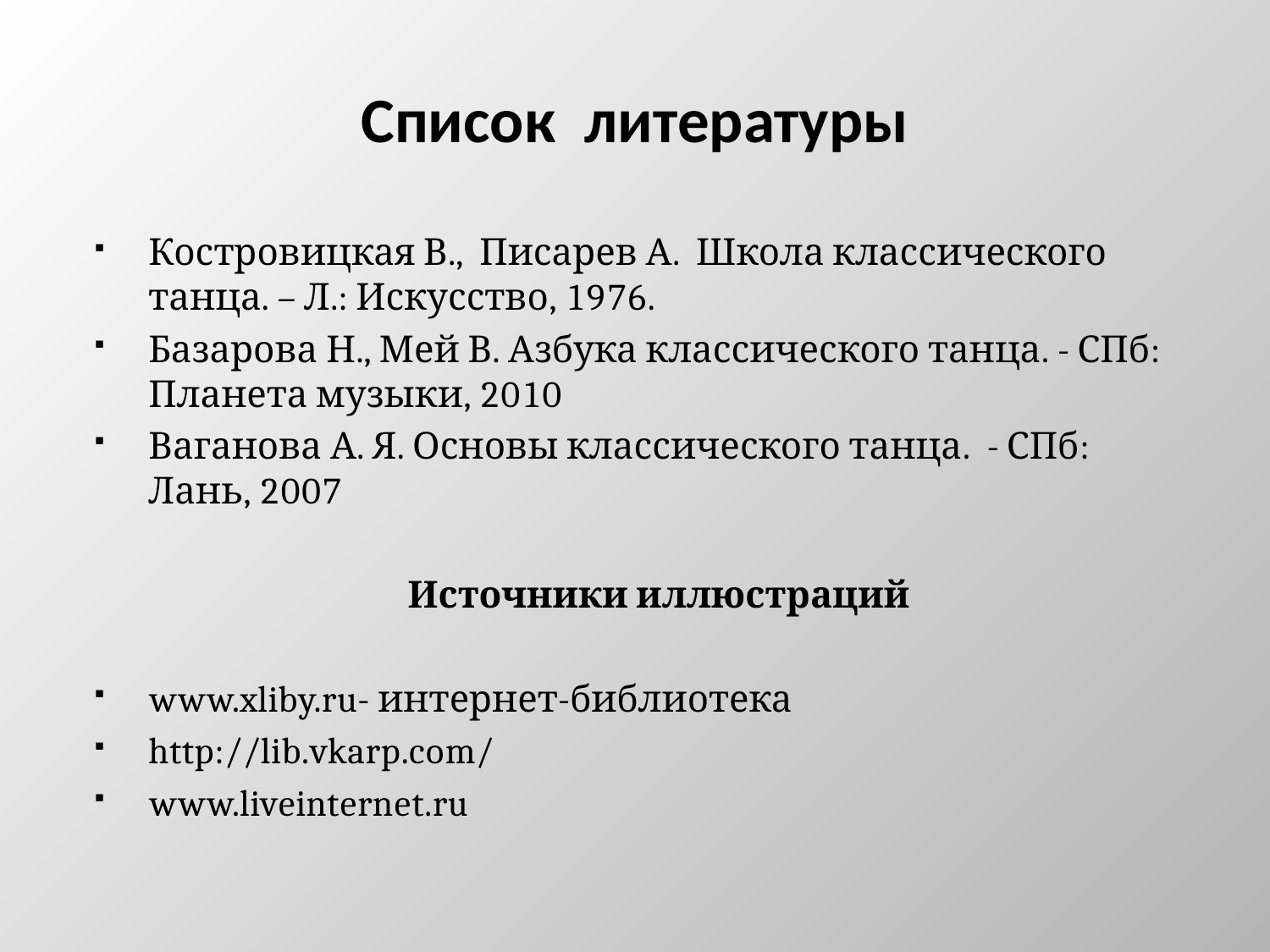

# Список  литературы
Костровицкая В.,  Писарев А.  Школа классического танца. – Л.: Искусство, 1976.
Базарова Н., Мей В. Азбука классического танца. - СПб: Планета музыки, 2010
Ваганова А. Я. Основы классического танца.  - СПб: Лань, 2007

                                      Источники иллюстраций

www.xliby.ru- интернет-библиотека
http://lib.vkarp.com/
www.liveinternet.ru